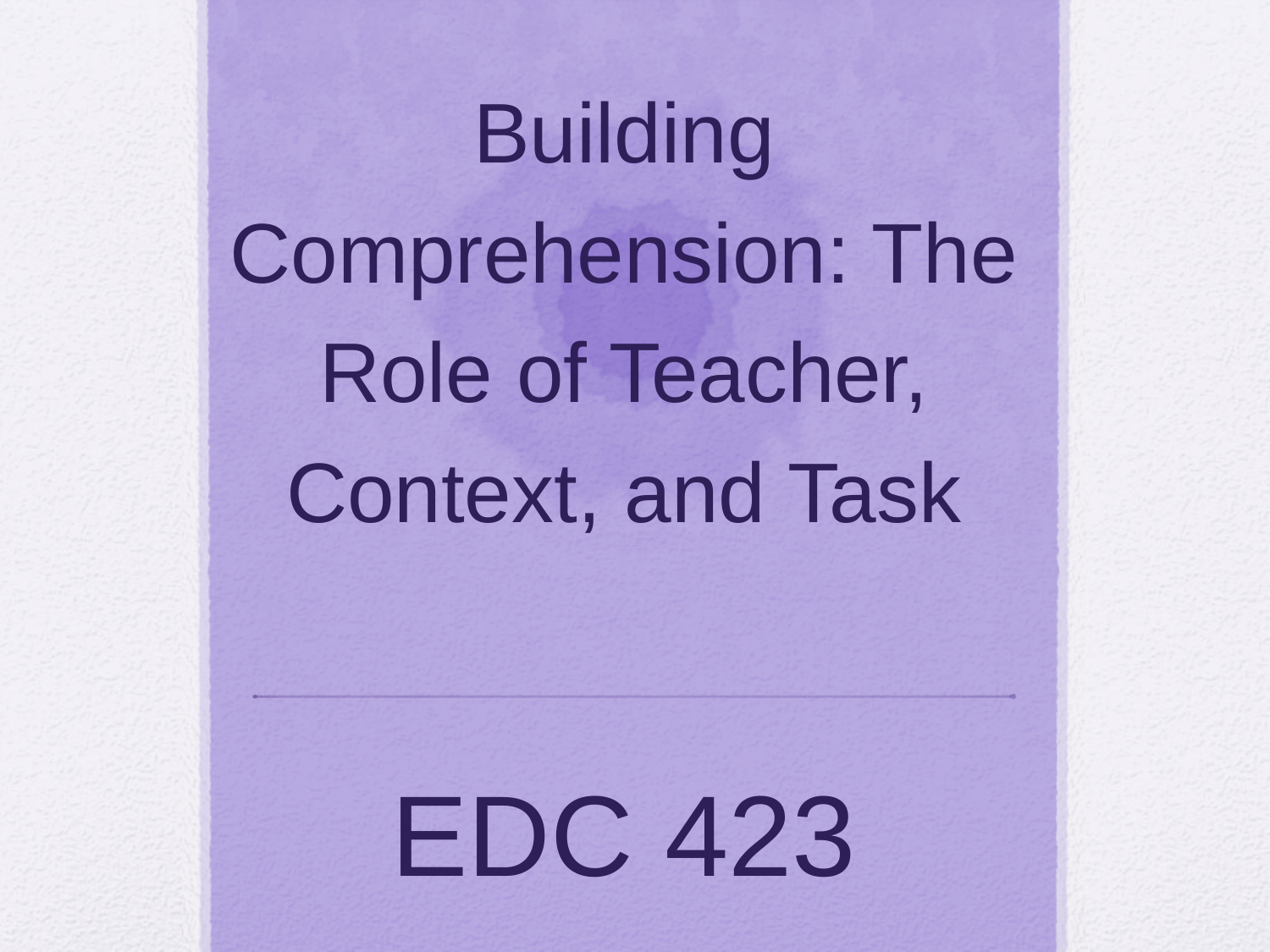

# Building Comprehension: The Role of Teacher, Context, and Task EDC 423